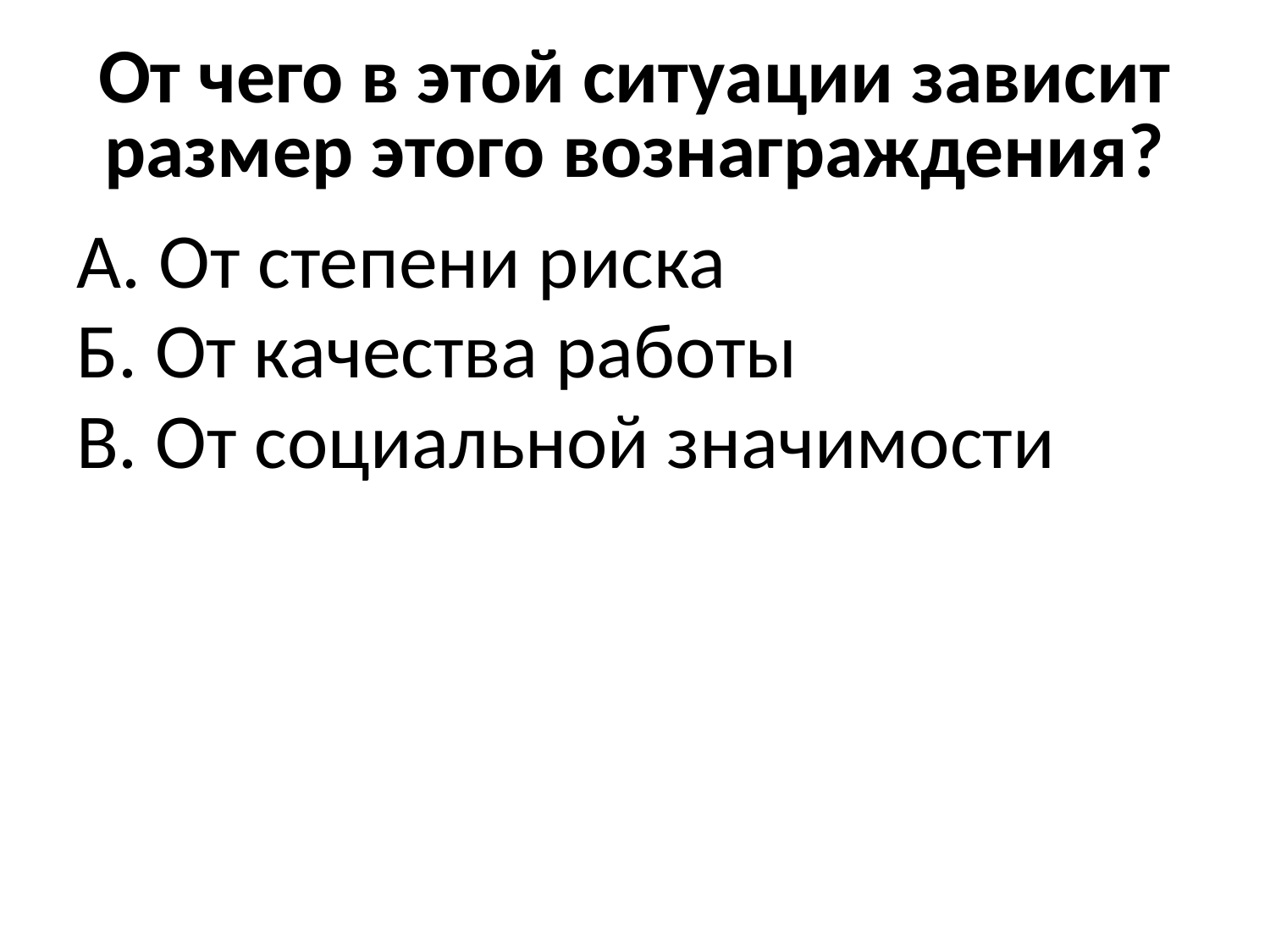

# От чего в этой ситуации зависит размер этого вознаграждения?
А. От степени риска
Б. От качества работы
В. От социальной значимости